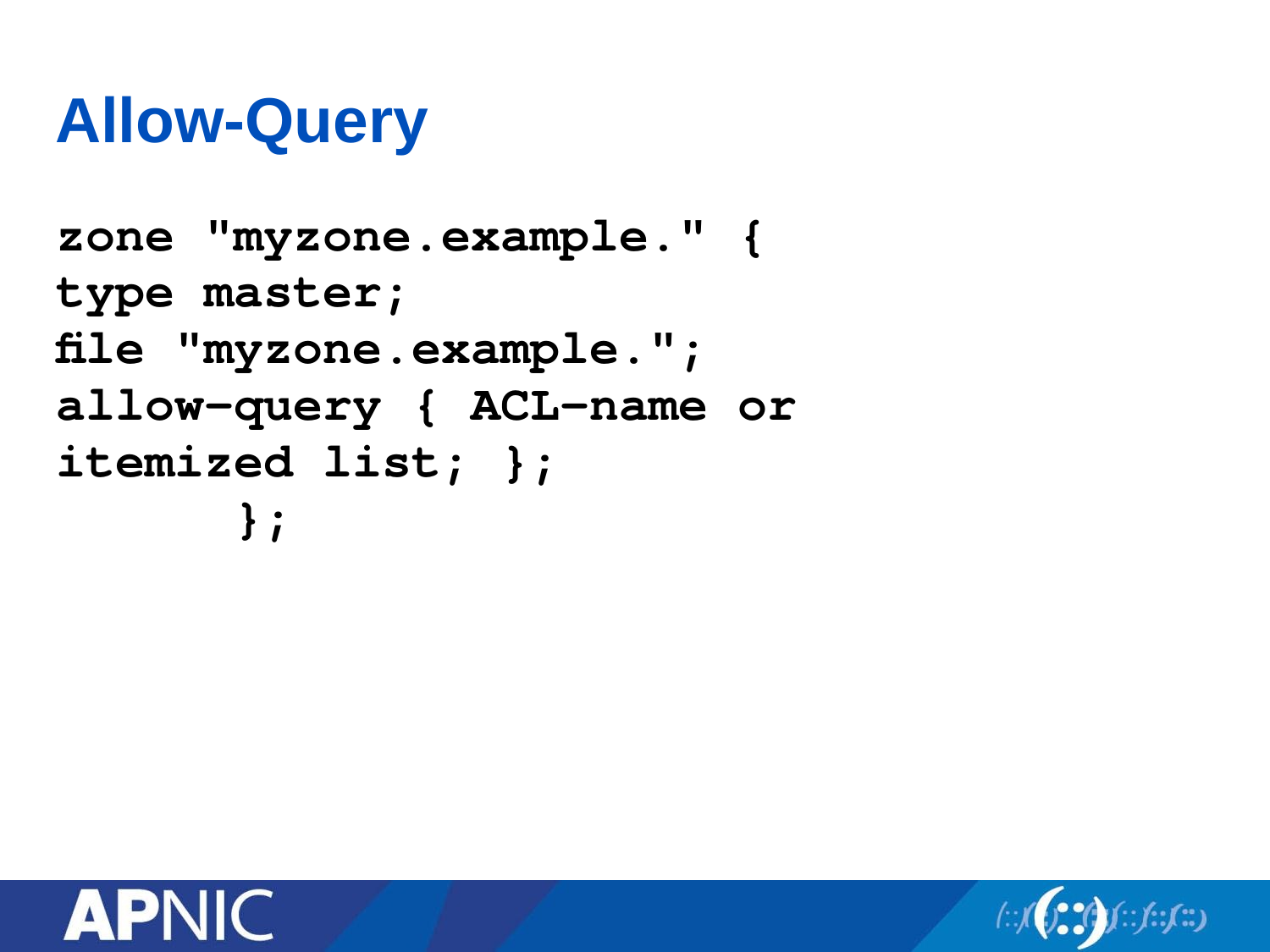

# Allow-Query
zone "myzone.example." {
type master;
file "myzone.example.";
allow-query { ACL-name or
itemized list; };
      };